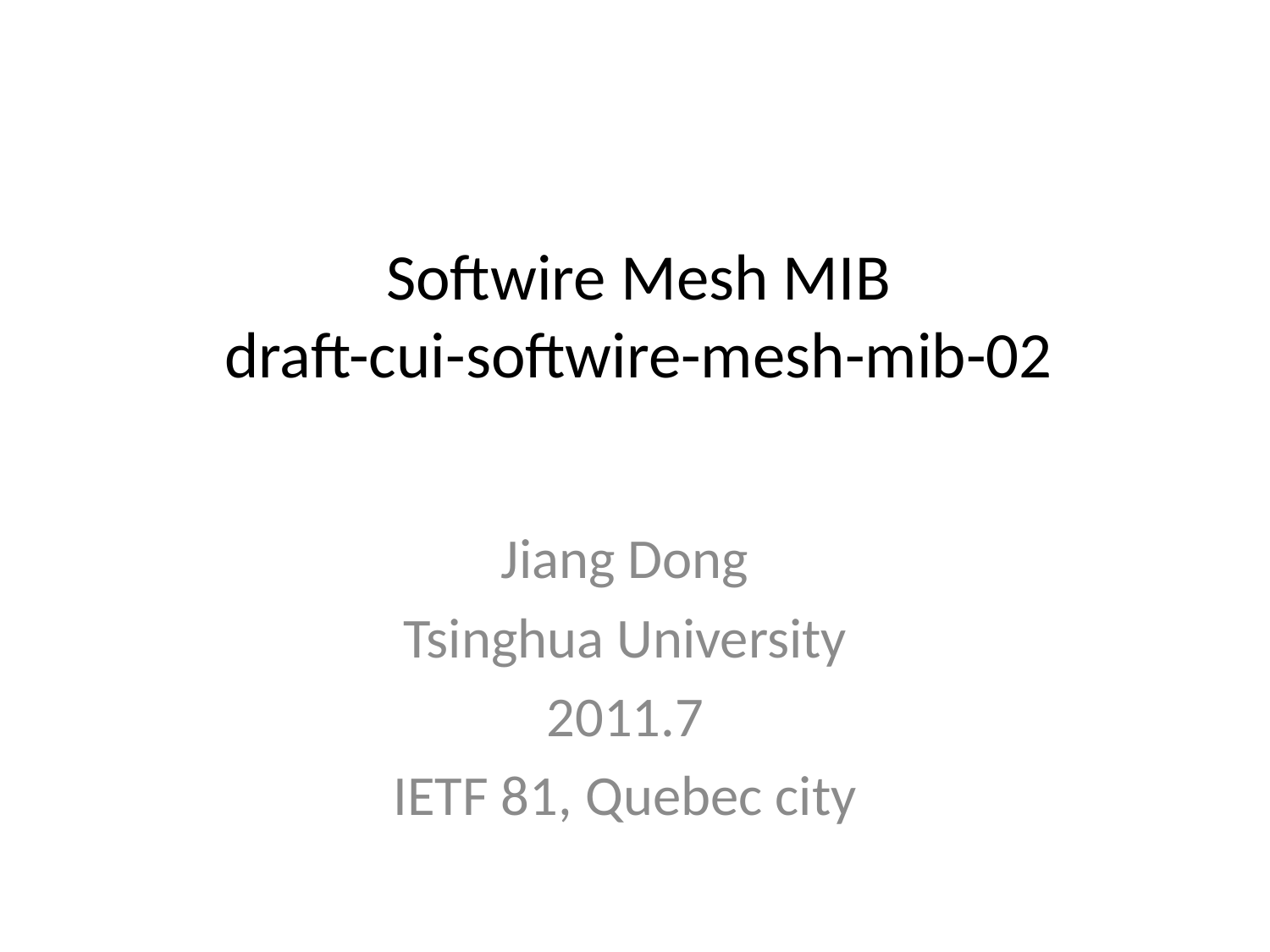

# Softwire Mesh MIB draft-cui-softwire-mesh-mib-02
Jiang Dong
Tsinghua University
2011.7
IETF 81, Quebec city